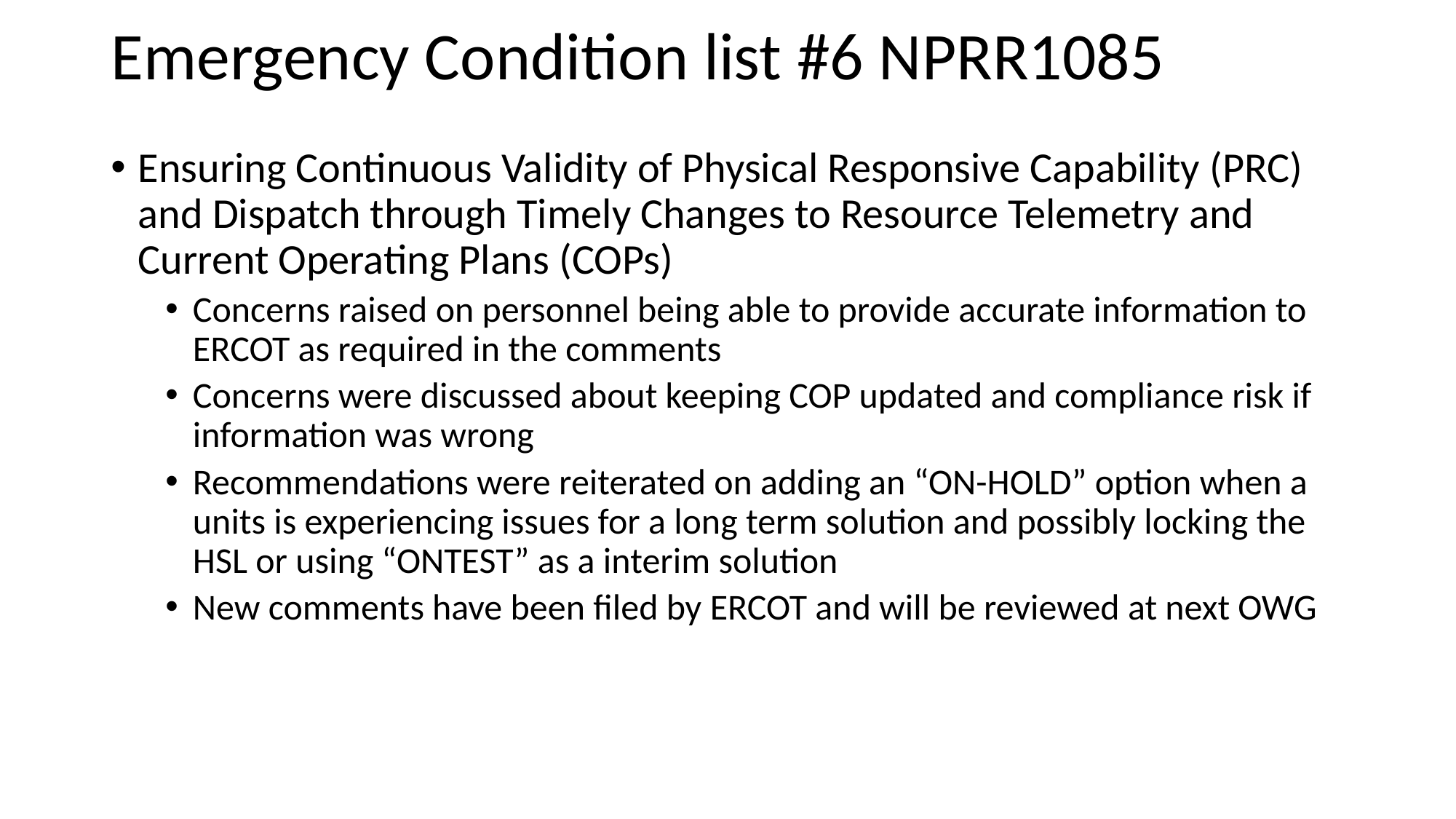

# Emergency Condition list #6 NPRR1085
Ensuring Continuous Validity of Physical Responsive Capability (PRC) and Dispatch through Timely Changes to Resource Telemetry and Current Operating Plans (COPs)
Concerns raised on personnel being able to provide accurate information to ERCOT as required in the comments
Concerns were discussed about keeping COP updated and compliance risk if information was wrong
Recommendations were reiterated on adding an “ON-HOLD” option when a units is experiencing issues for a long term solution and possibly locking the HSL or using “ONTEST” as a interim solution
New comments have been filed by ERCOT and will be reviewed at next OWG